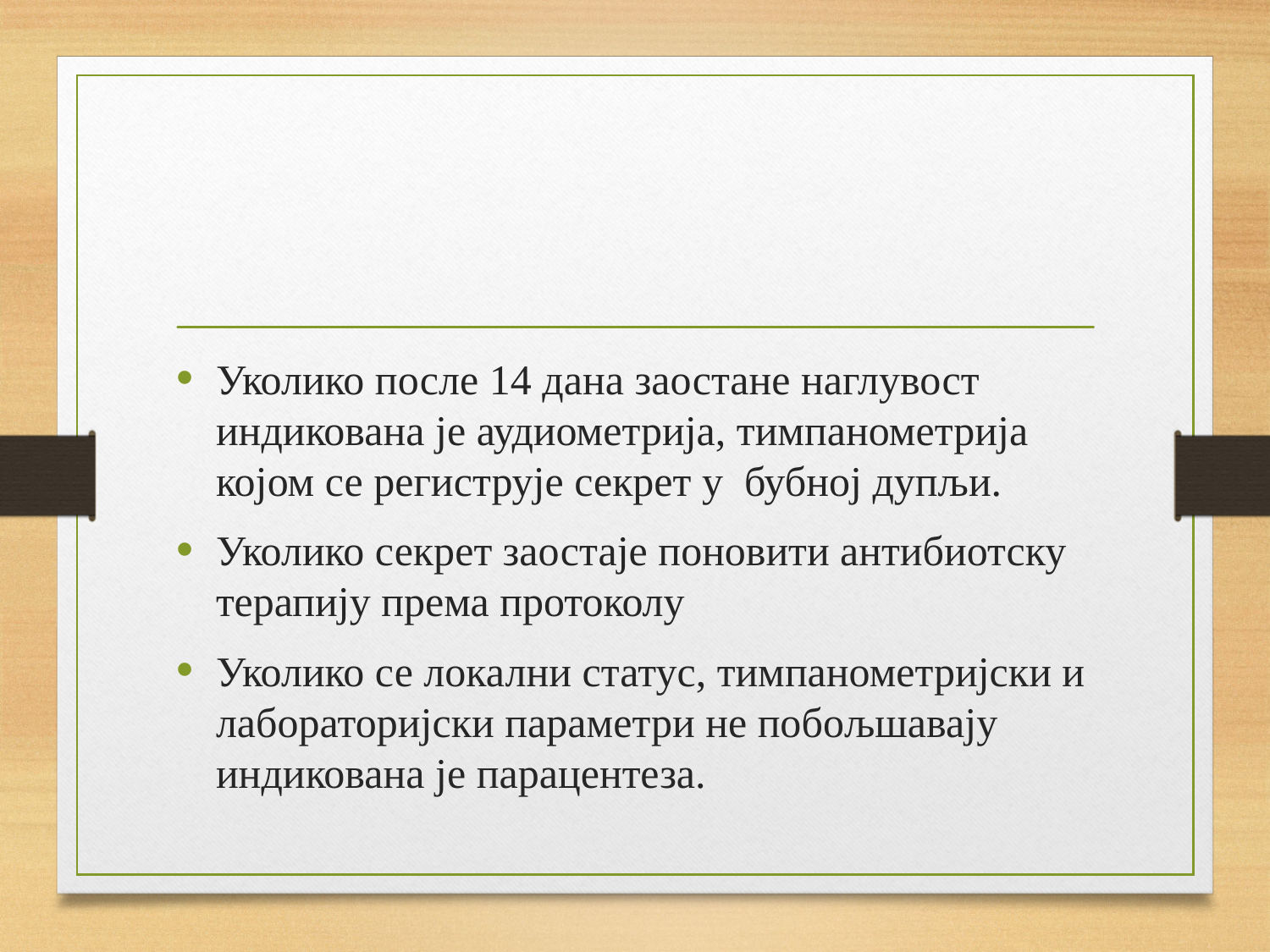

#
Уколико после 14 дана заостане наглувост индикована је аудиометрија, тимпанометрија којом се региструје секрет у  бубној дупљи.
Уколико секрет заостаје поновити антибиотску терапију према протоколу
Уколико се локални статус, тимпанометријски и лабораторијски параметри не побољшавају индикована је парацентеза.